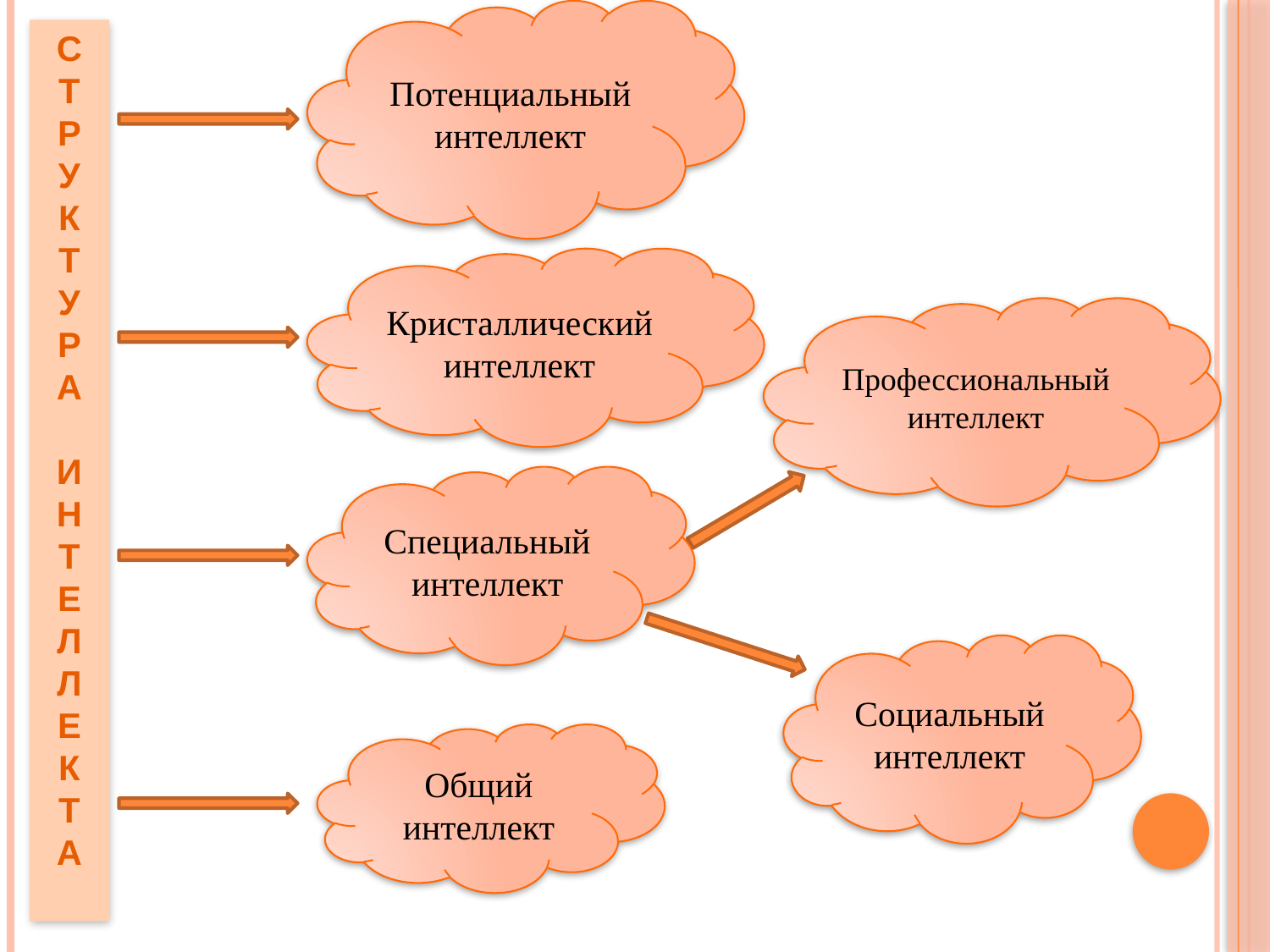

Потенциальный интеллект
С
Т
Р
У
К
Т
У
Р
А

И
Н
Т
Е
Л
Л
Е
К
Т
А

Кристаллический интеллект
Профессиональный интеллект

Специальный интеллект

Социальный интеллект
Общий интеллект